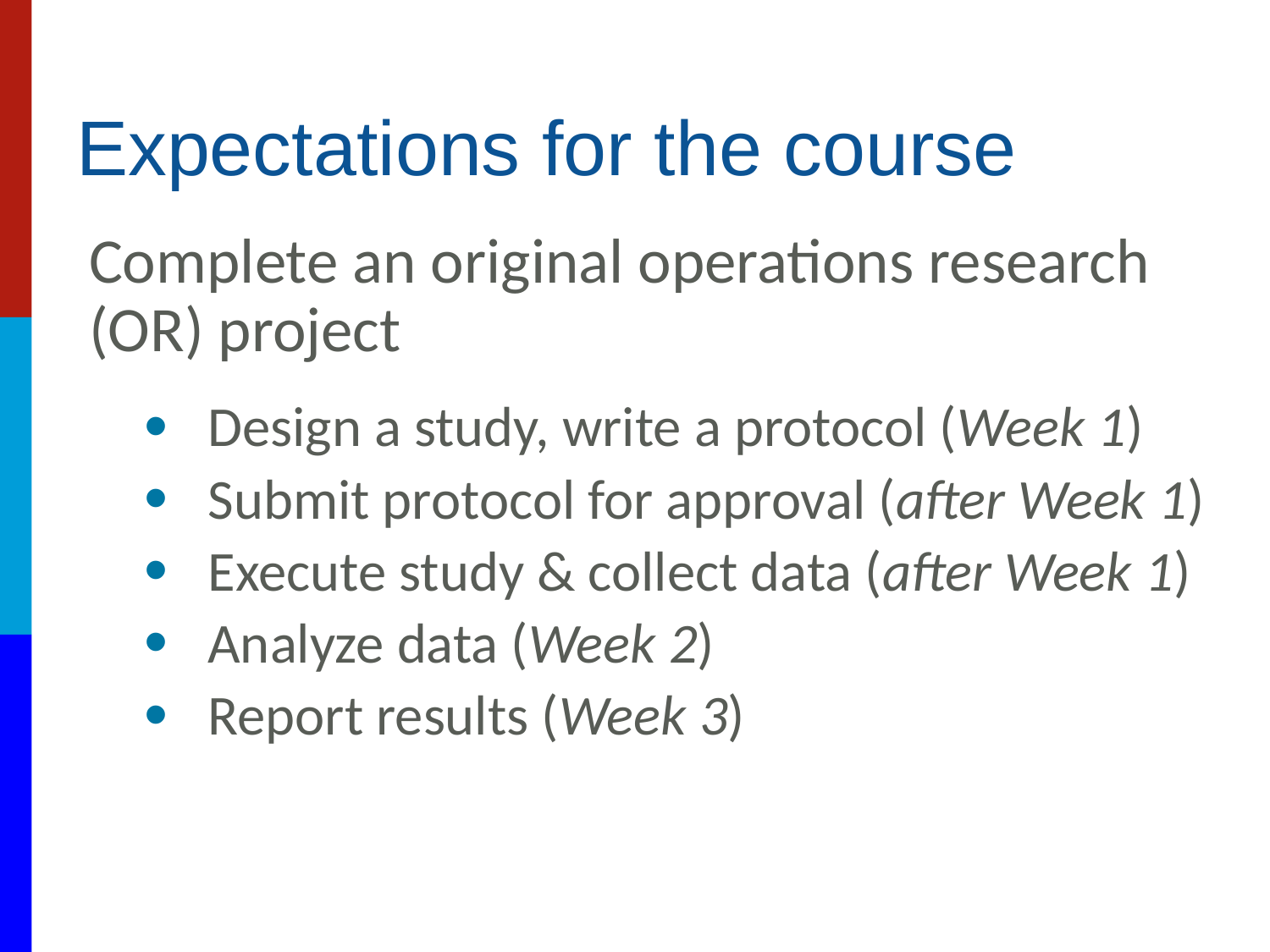

# Expectations for the course
Complete an original operations research (OR) project
Design a study, write a protocol (Week 1)
Submit protocol for approval (after Week 1)
Execute study & collect data (after Week 1)
Analyze data (Week 2)
Report results (Week 3)